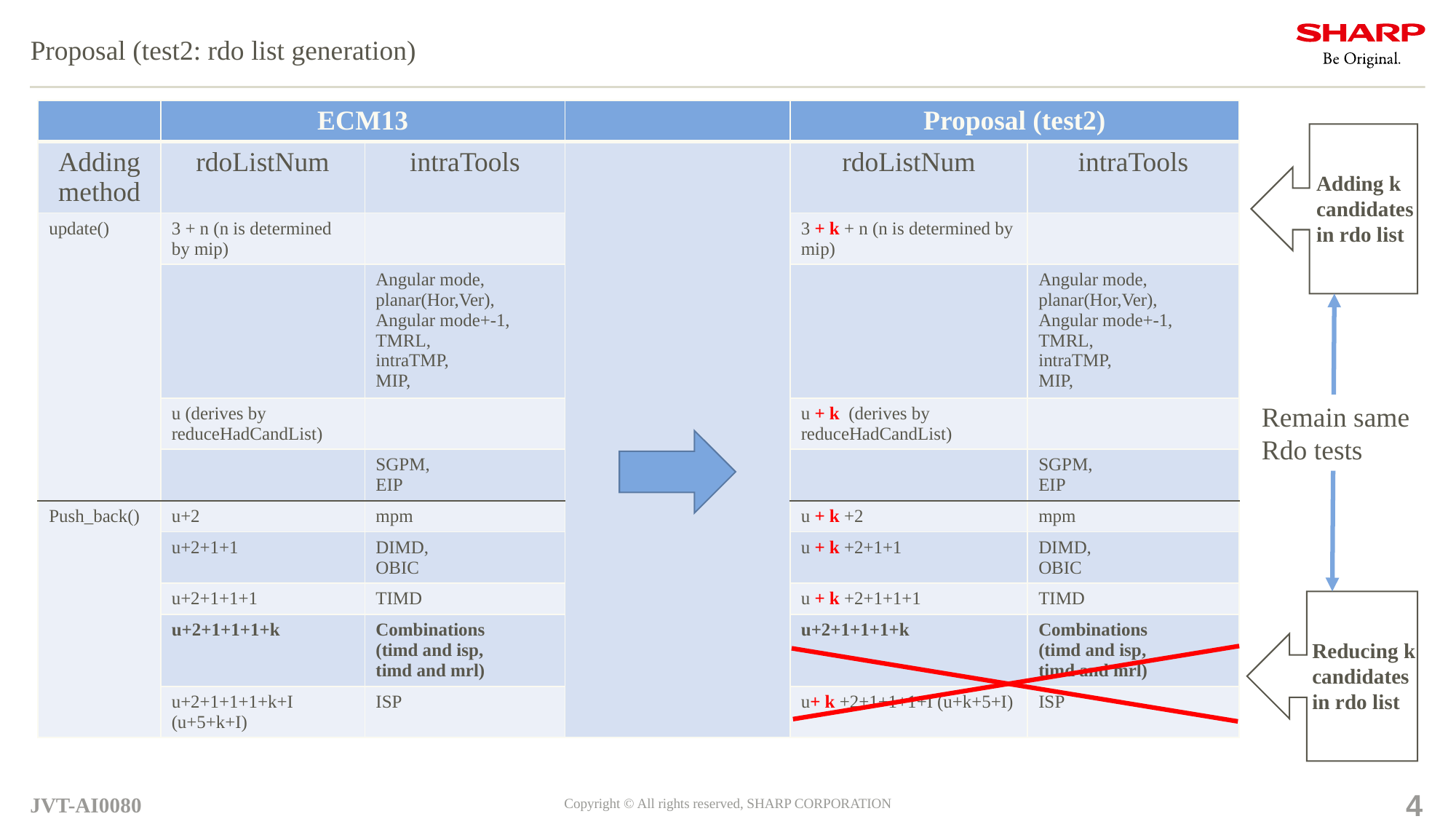

# Proposal (test2: rdo list generation)
|  | ECM13 |  |  | Proposal (test2) |  |
| --- | --- | --- | --- | --- | --- |
| Adding method | rdoListNum | intraTools |  | rdoListNum | intraTools |
| update() | 3 + n (n is determined by mip) |  |  | 3 + k + n (n is determined by mip) |  |
|  |  | Angular mode, planar(Hor,Ver), Angular mode+-1, TMRL, intraTMP, MIP, |  |  | Angular mode, planar(Hor,Ver), Angular mode+-1, TMRL, intraTMP, MIP, |
|  | u (derives by reduceHadCandList) |  |  | u + k (derives by reduceHadCandList) |  |
|  |  | SGPM, EIP |  |  | SGPM, EIP |
| Push\_back() | u+2 | mpm |  | u + k +2 | mpm |
|  | u+2+1+1 | DIMD, OBIC |  | u + k +2+1+1 | DIMD, OBIC |
|  | u+2+1+1+1 | TIMD |  | u + k +2+1+1+1 | TIMD |
|  | u+2+1+1+1+k | Combinations (timd and isp, timd and mrl) |  | u+2+1+1+1+k | Combinations (timd and isp, timd and mrl) |
|  | u+2+1+1+1+k+I (u+5+k+I) | ISP |  | u+ k +2+1+1+1+I (u+k+5+I) | ISP |

Adding k
candidates
in rdo list
Remain same
Rdo tests

Reducing k
candidates
in rdo list
JVT-AI0080
Copyright © All rights reserved, SHARP CORPORATION
4